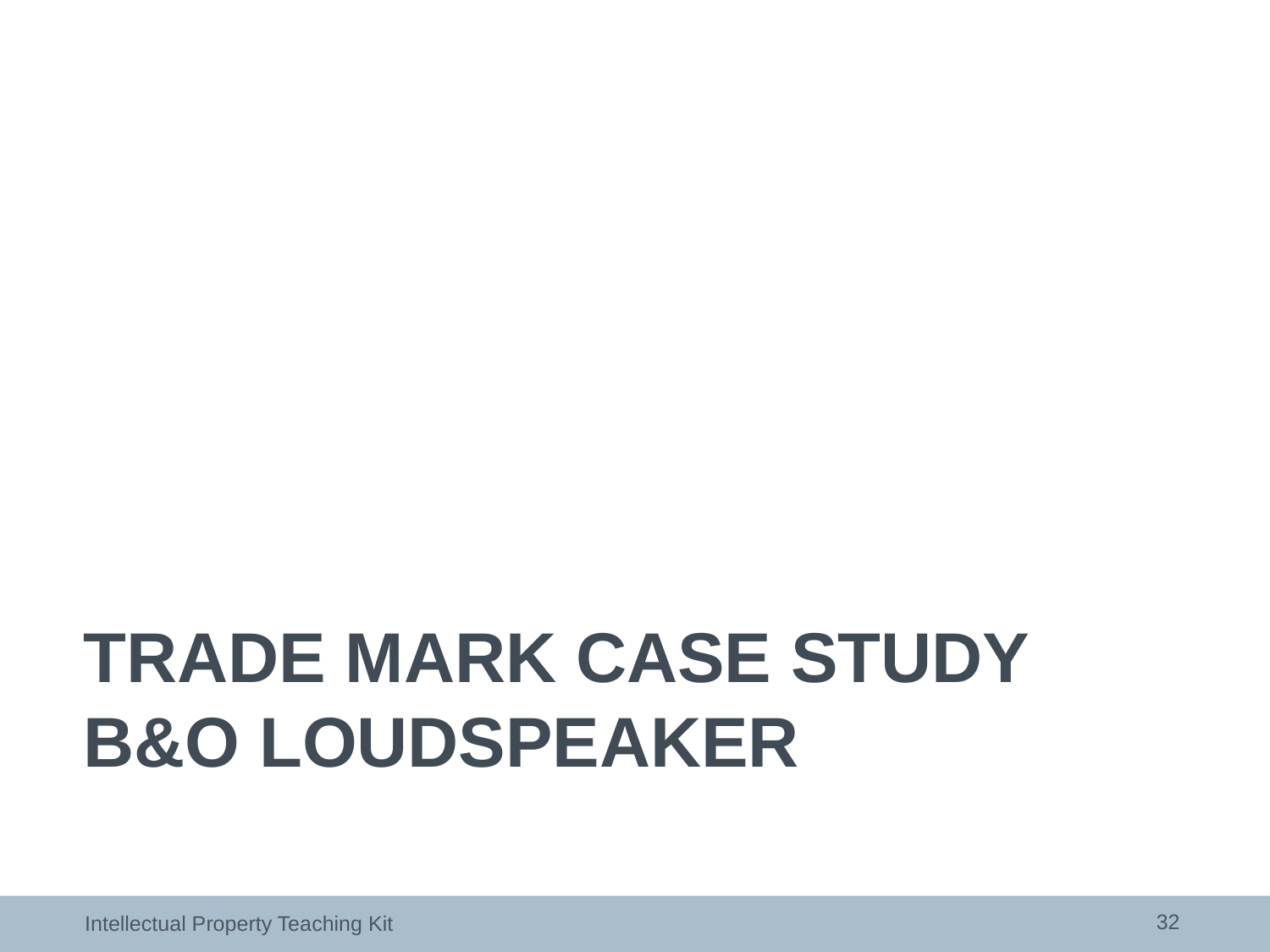

# Trade mark case study B&O loudspeaker
32
Intellectual Property Teaching Kit